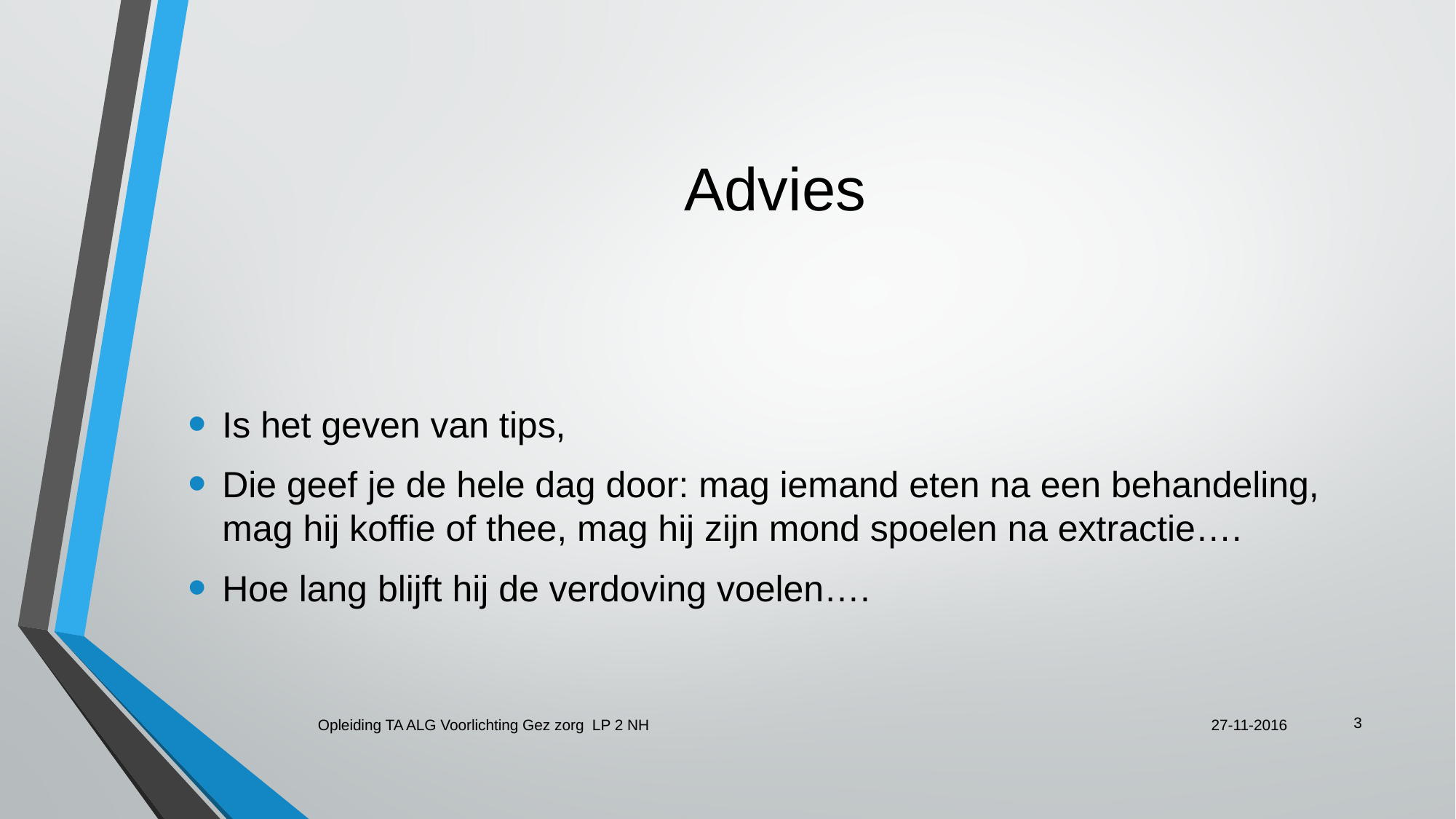

# Advies
Is het geven van tips,
Die geef je de hele dag door: mag iemand eten na een behandeling, mag hij koffie of thee, mag hij zijn mond spoelen na extractie….
Hoe lang blijft hij de verdoving voelen….
3
Opleiding TA ALG Voorlichting Gez zorg  LP 2 NH
27-11-2016